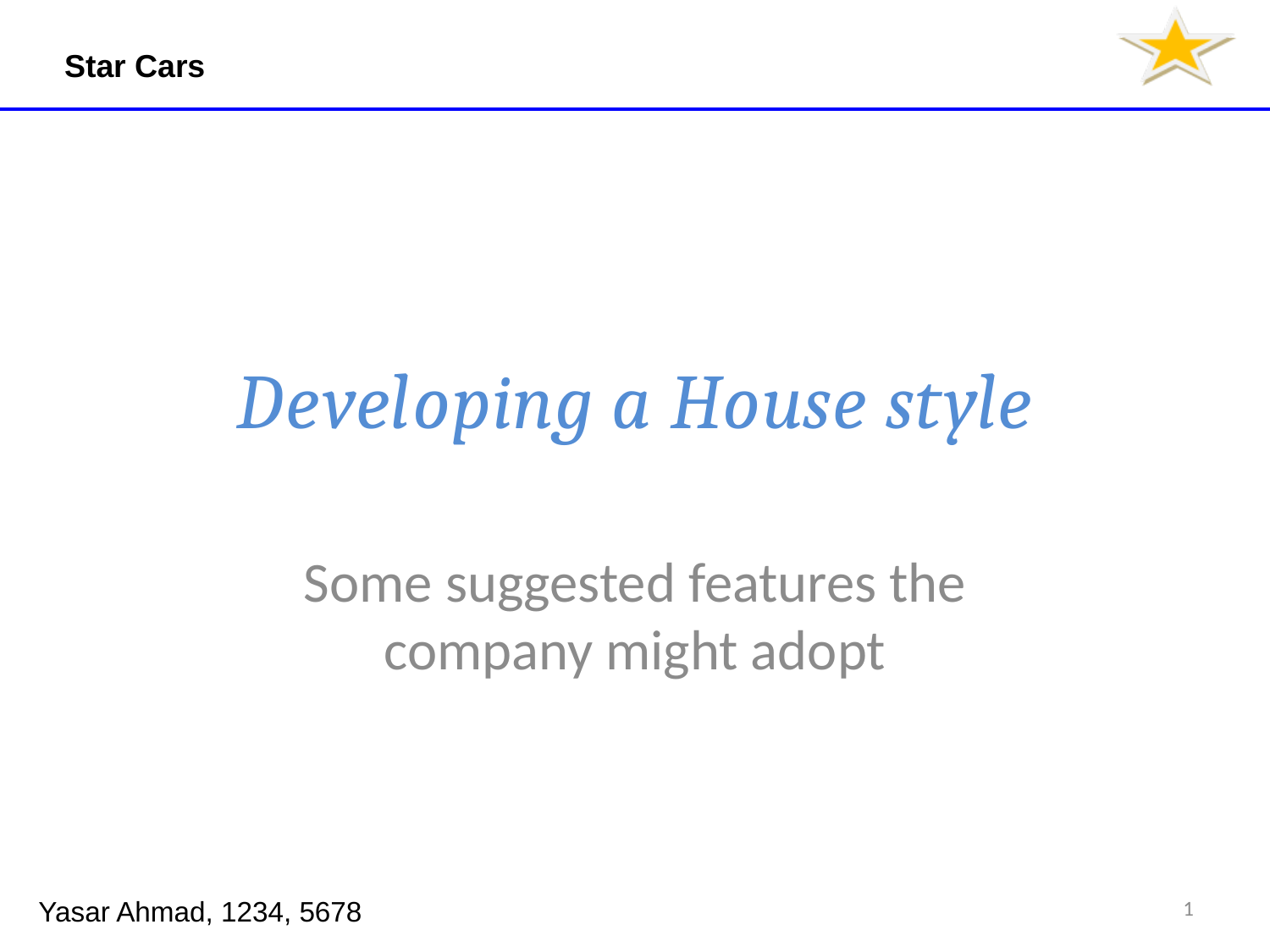

# Developing a House style
Some suggested features the company might adopt
1
Yasar Ahmad, 1234, 5678